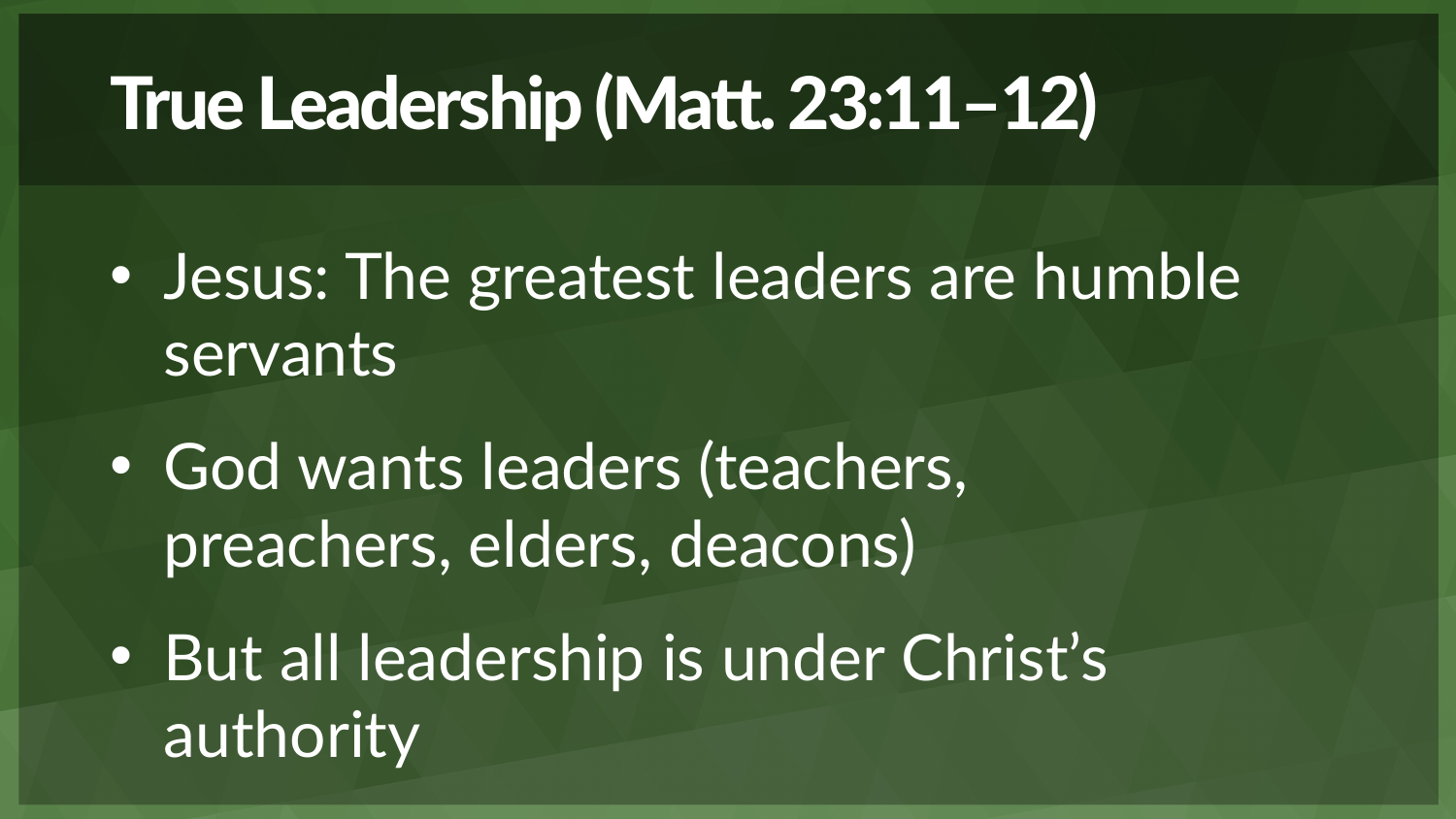

# True Leadership (Matt. 23:11–12)
Jesus: The greatest leaders are humble servants
God wants leaders (teachers, preachers, elders, deacons)
But all leadership is under Christ’s authority